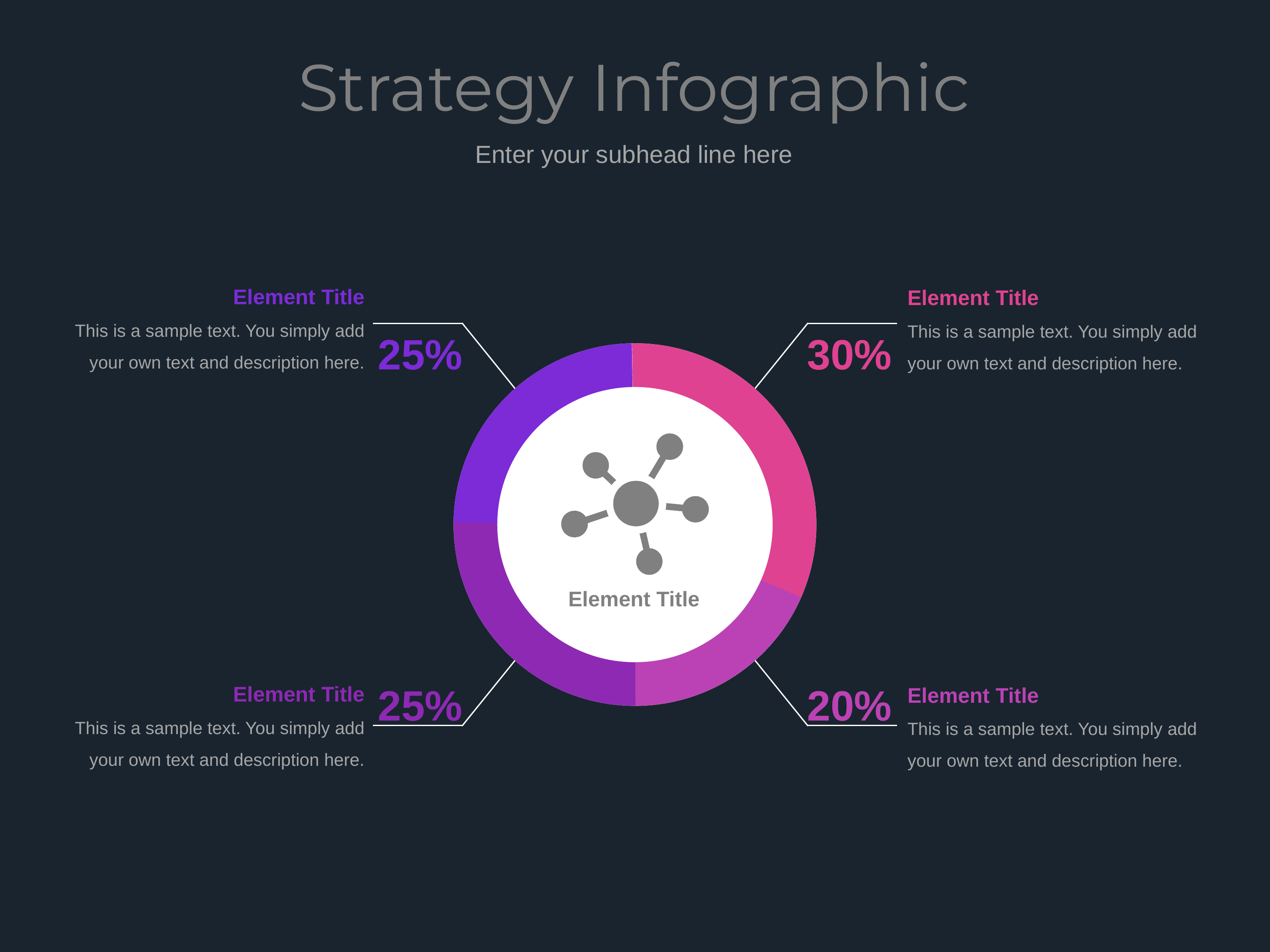

# Strategy Infographic
Enter your subhead line here
Element Title
This is a sample text. You simply add your own text and description here.
Element Title
This is a sample text. You simply add your own text and description here.
25%
30%

Element Title
Element Title
This is a sample text. You simply add your own text and description here.
Element Title
This is a sample text. You simply add your own text and description here.
25%
20%